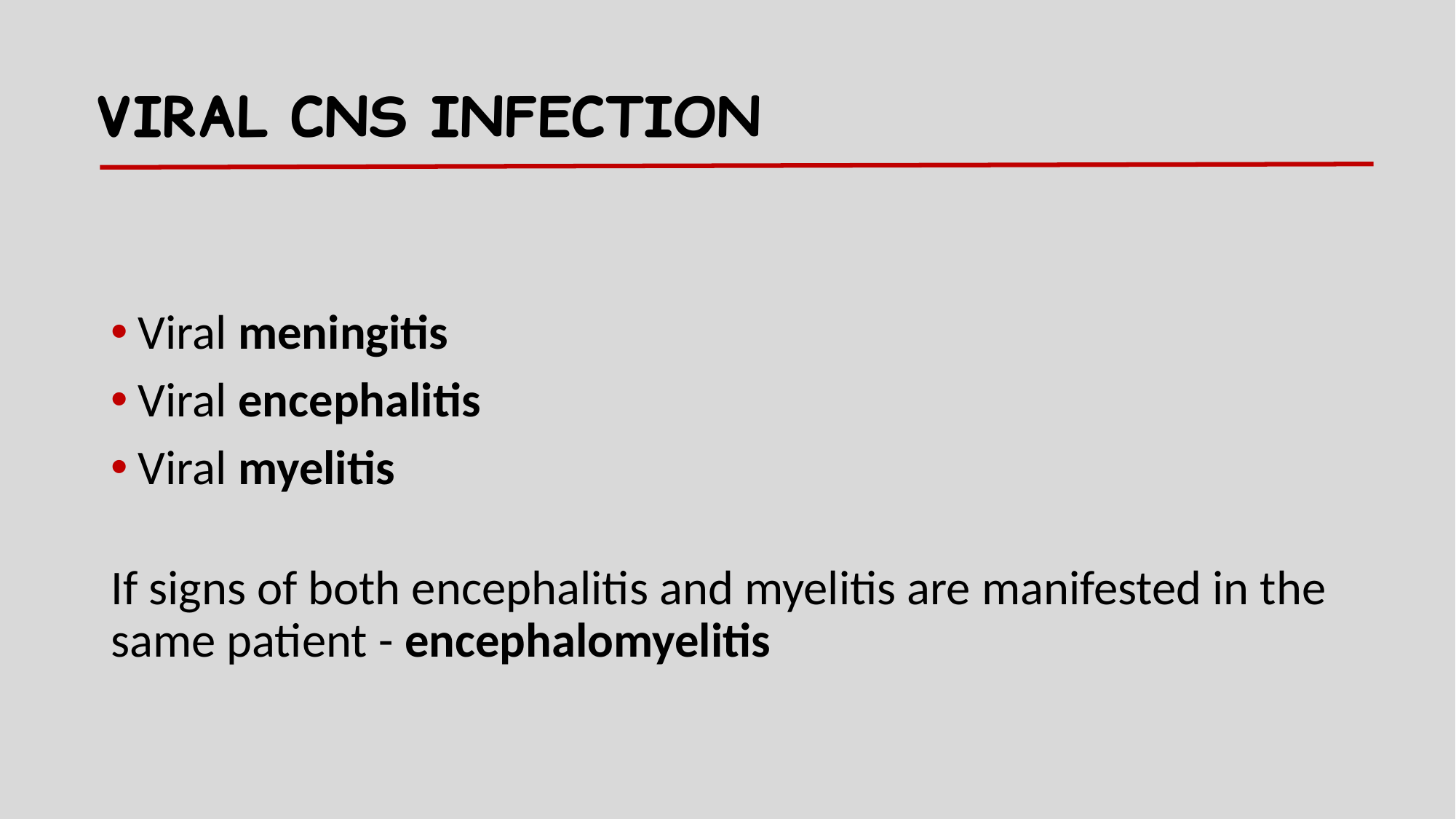

# VIRAL CNS INFECTION
Viral meningitis
Viral encephalitis
Viral myelitis
If signs of both encephalitis and myelitis are manifested in the same patient - encephalomyelitis